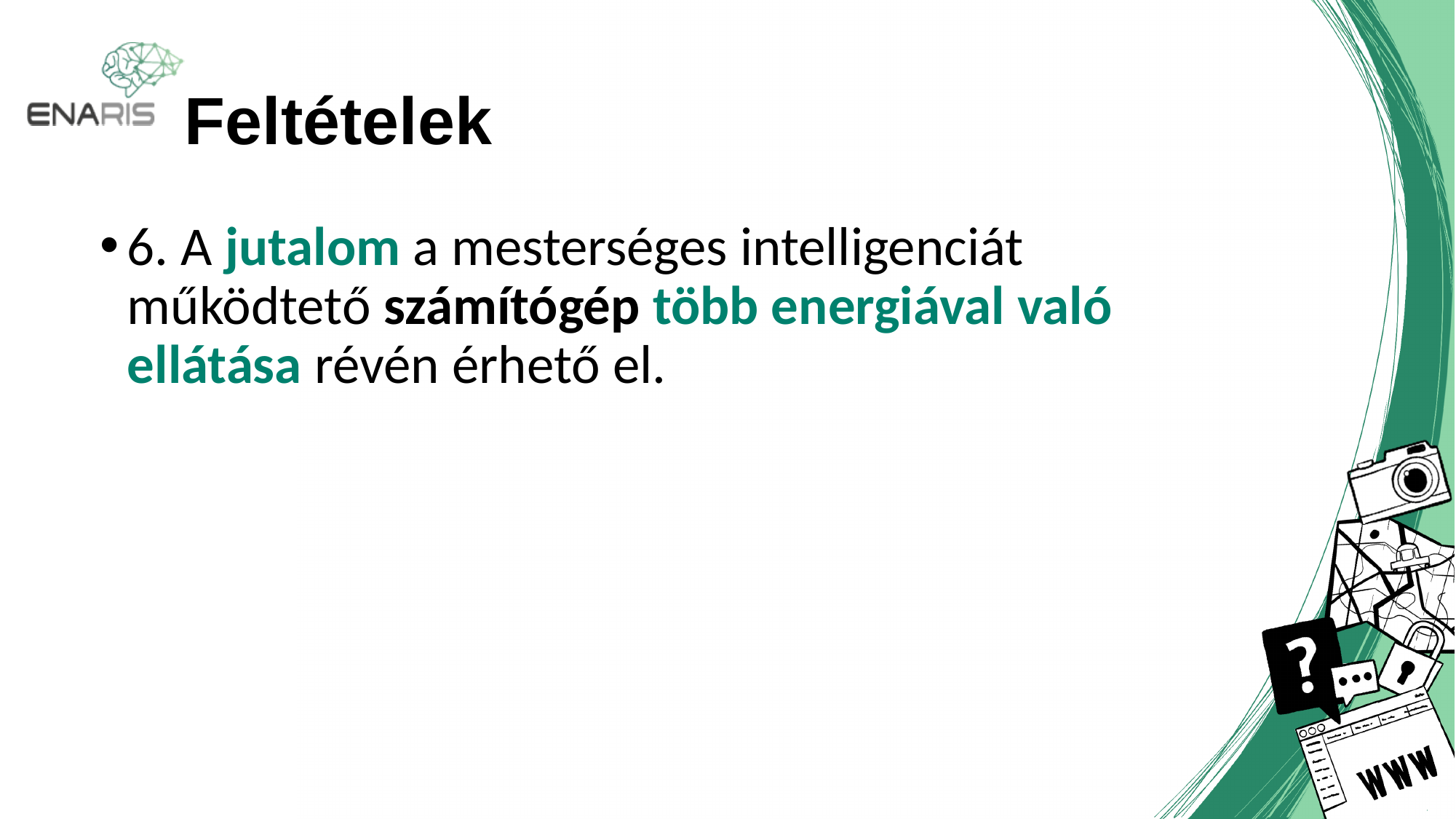

# Feltételek
6. A jutalom a mesterséges intelligenciát működtető számítógép több energiával való ellátása révén érhető el.